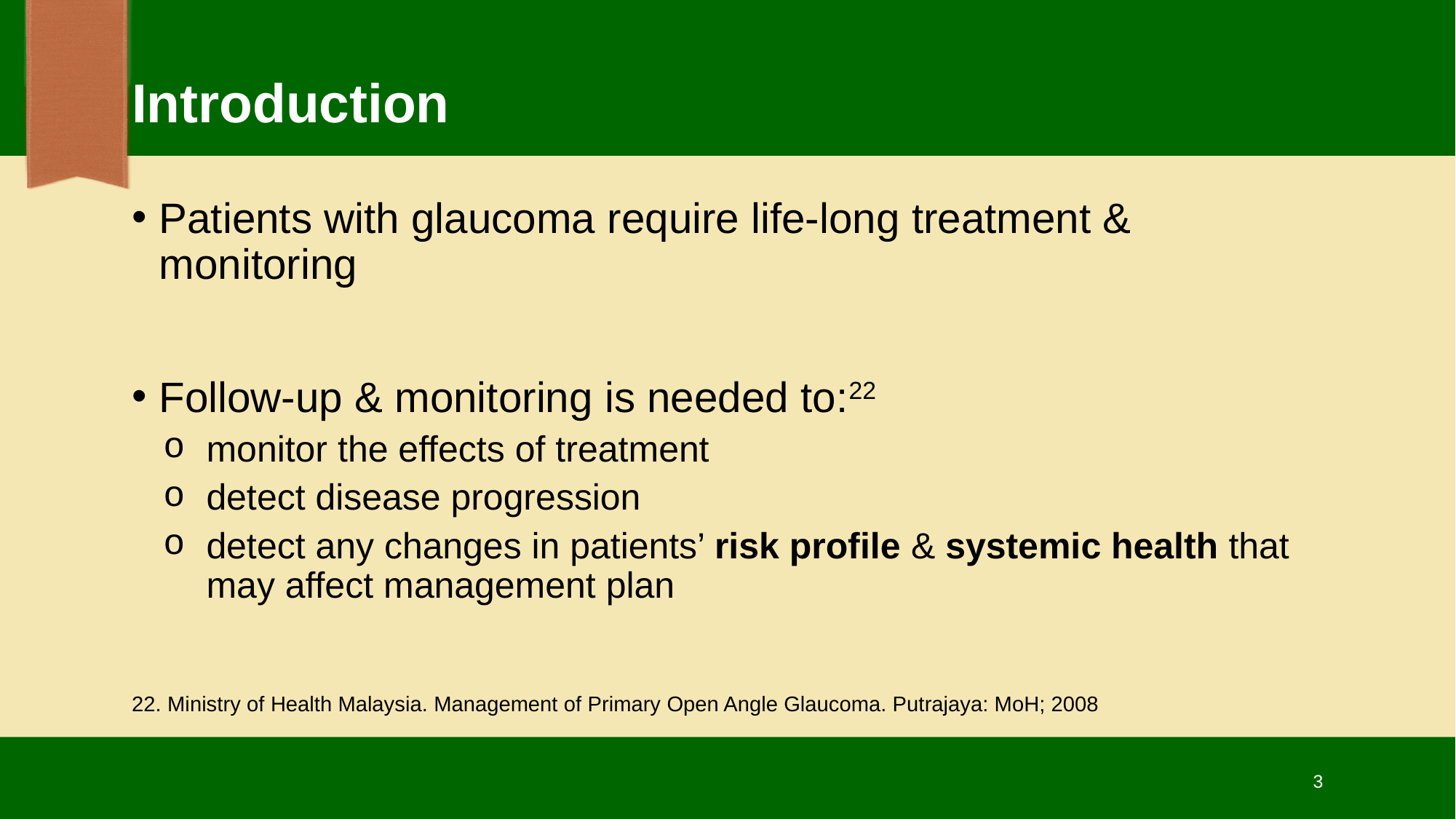

# Introduction
Patients with glaucoma require life-long treatment & monitoring

Follow-up & monitoring is needed to:22
monitor the effects of treatment
detect disease progression
detect any changes in patients’ risk profile & systemic health that may affect management plan

22. Ministry of Health Malaysia. Management of Primary Open Angle Glaucoma. Putrajaya: MoH; 2008
3